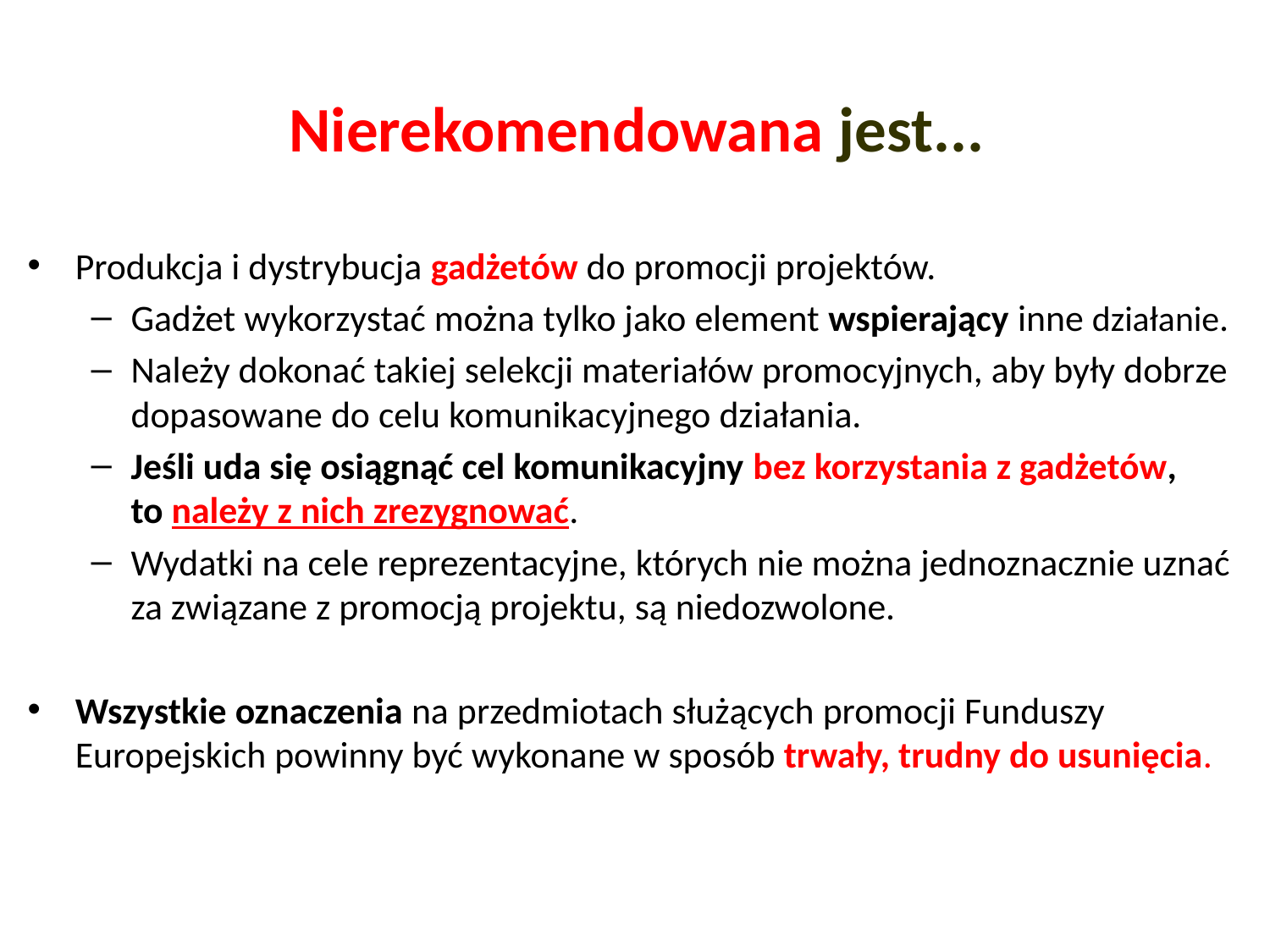

# Nierekomendowana jest...
Produkcja i dystrybucja gadżetów do promocji projektów.
Gadżet wykorzystać można tylko jako element wspierający inne działanie.
Należy dokonać takiej selekcji materiałów promocyjnych, aby były dobrze dopasowane do celu komunikacyjnego działania.
Jeśli uda się osiągnąć cel komunikacyjny bez korzystania z gadżetów,
to należy z nich zrezygnować.
Wydatki na cele reprezentacyjne, których nie można jednoznacznie uznać za związane z promocją projektu, są niedozwolone.

Wszystkie oznaczenia na przedmiotach służących promocji Funduszy Europejskich powinny być wykonane w sposób trwały, trudny do usunięcia.